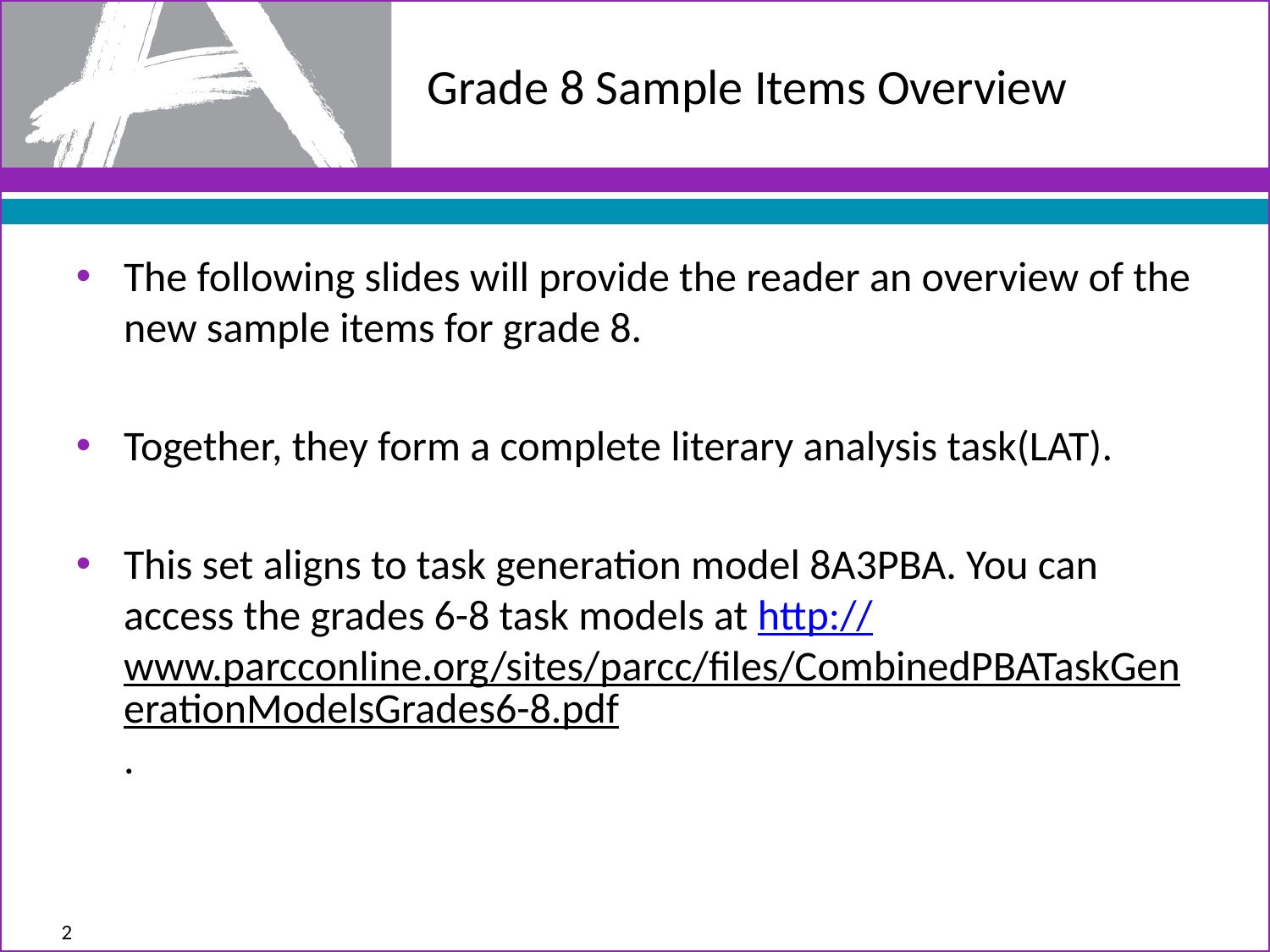

# Grade 8 Sample Items Overview
The following slides will provide the reader an overview of the new sample items for grade 8.

Together, they form a complete literary analysis task(LAT).

This set aligns to task generation model 8A3PBA. You can access the grades 6-8 task models at http://www.parcconline.org/sites/parcc/files/CombinedPBATaskGenerationModelsGrades6-8.pdf.
2